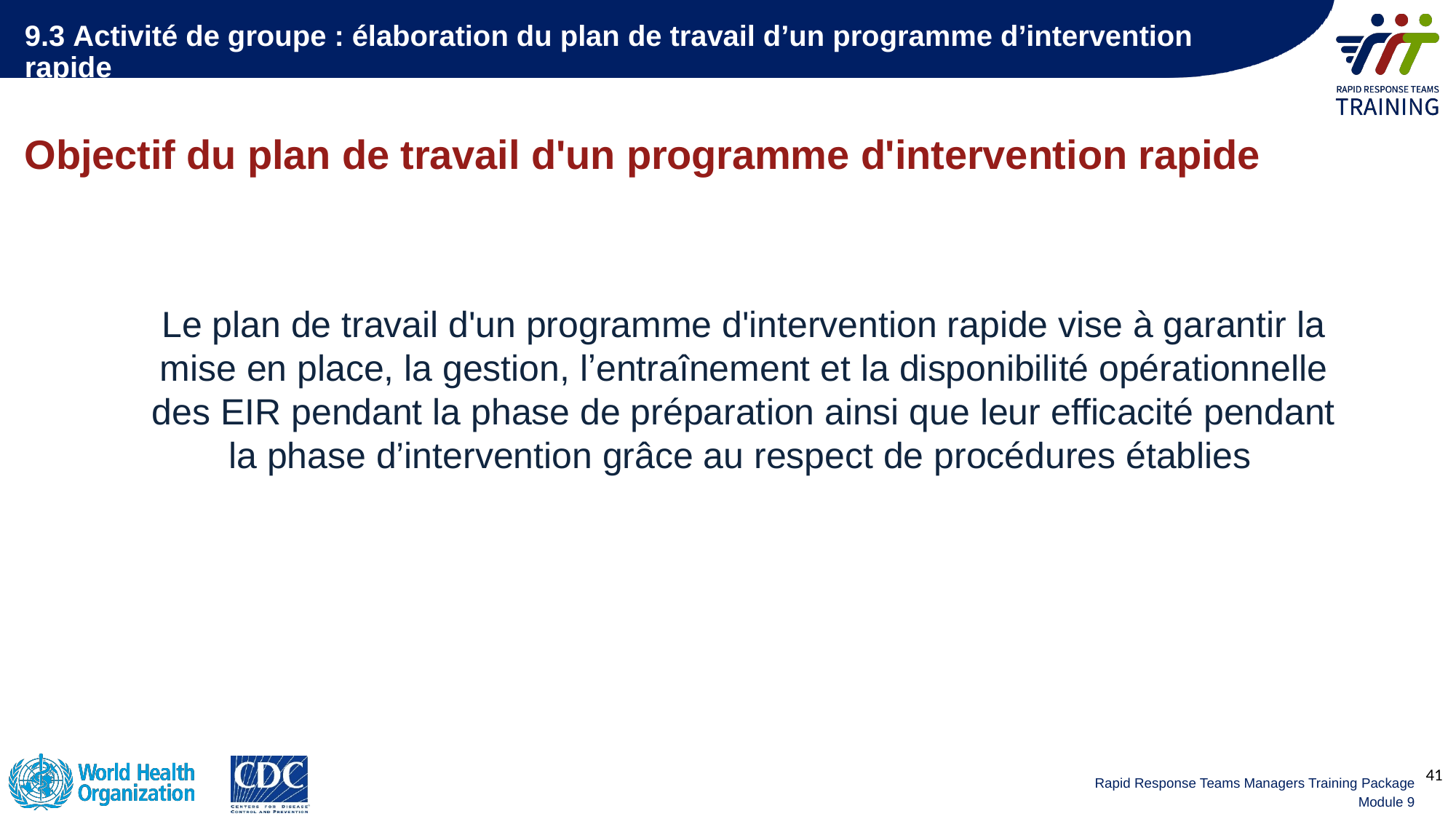

9.3 Activité de groupe : élaboration du plan de travail dʼun programme d’intervention rapide

Objectif du plan de travail d'un programme d'intervention rapide

Le plan de travail d'un programme d'intervention rapide vise à garantir la mise en place, la gestion, lʼentraînement et la disponibilité opérationnelle des EIR pendant la phase de préparation ainsi que leur efficacité pendant la phase d’intervention grâce au respect de procédures établies

41